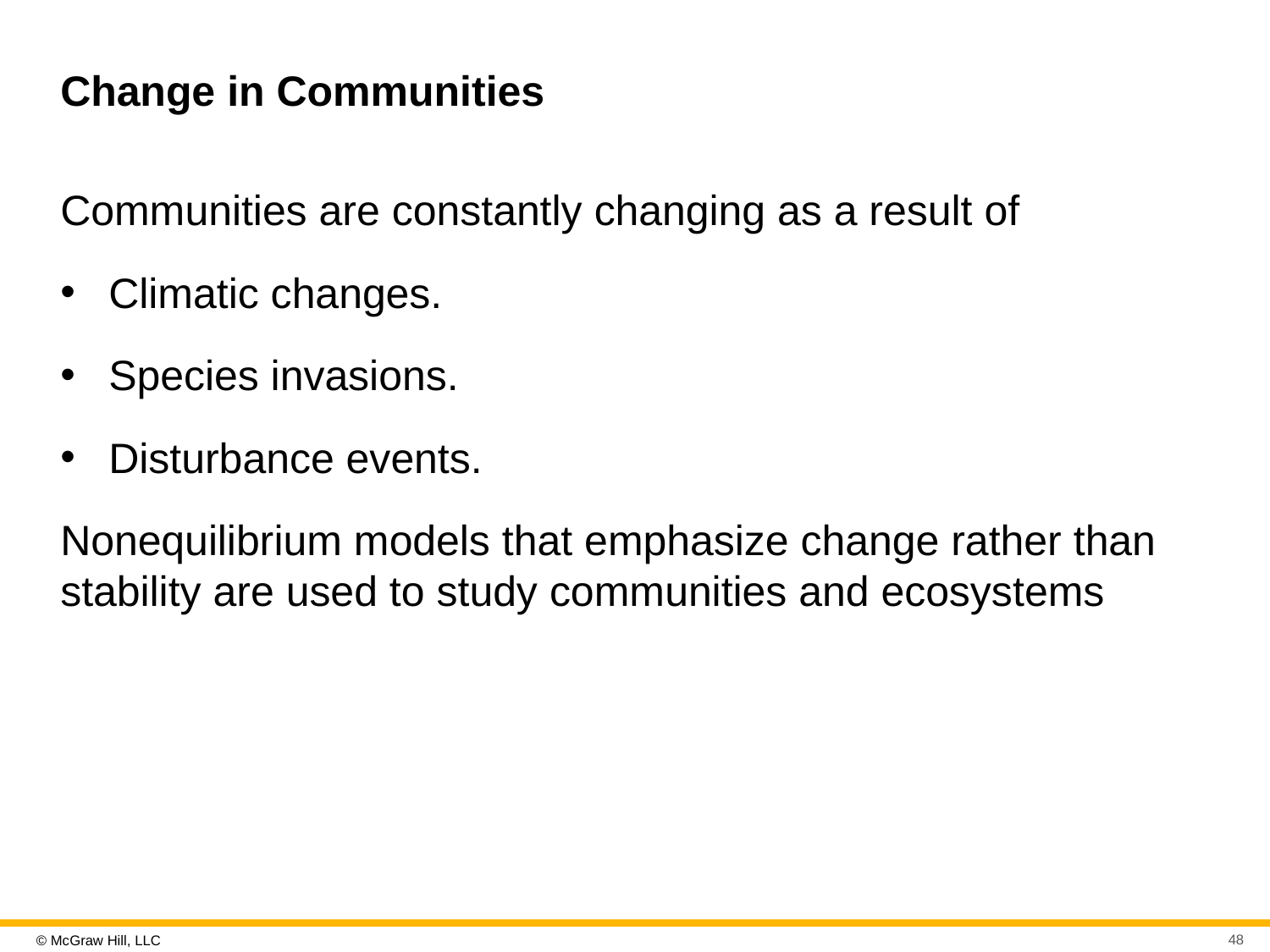

# Change in Communities
Communities are constantly changing as a result of
Climatic changes.
Species invasions.
Disturbance events.
Nonequilibrium models that emphasize change rather than stability are used to study communities and ecosystems
48